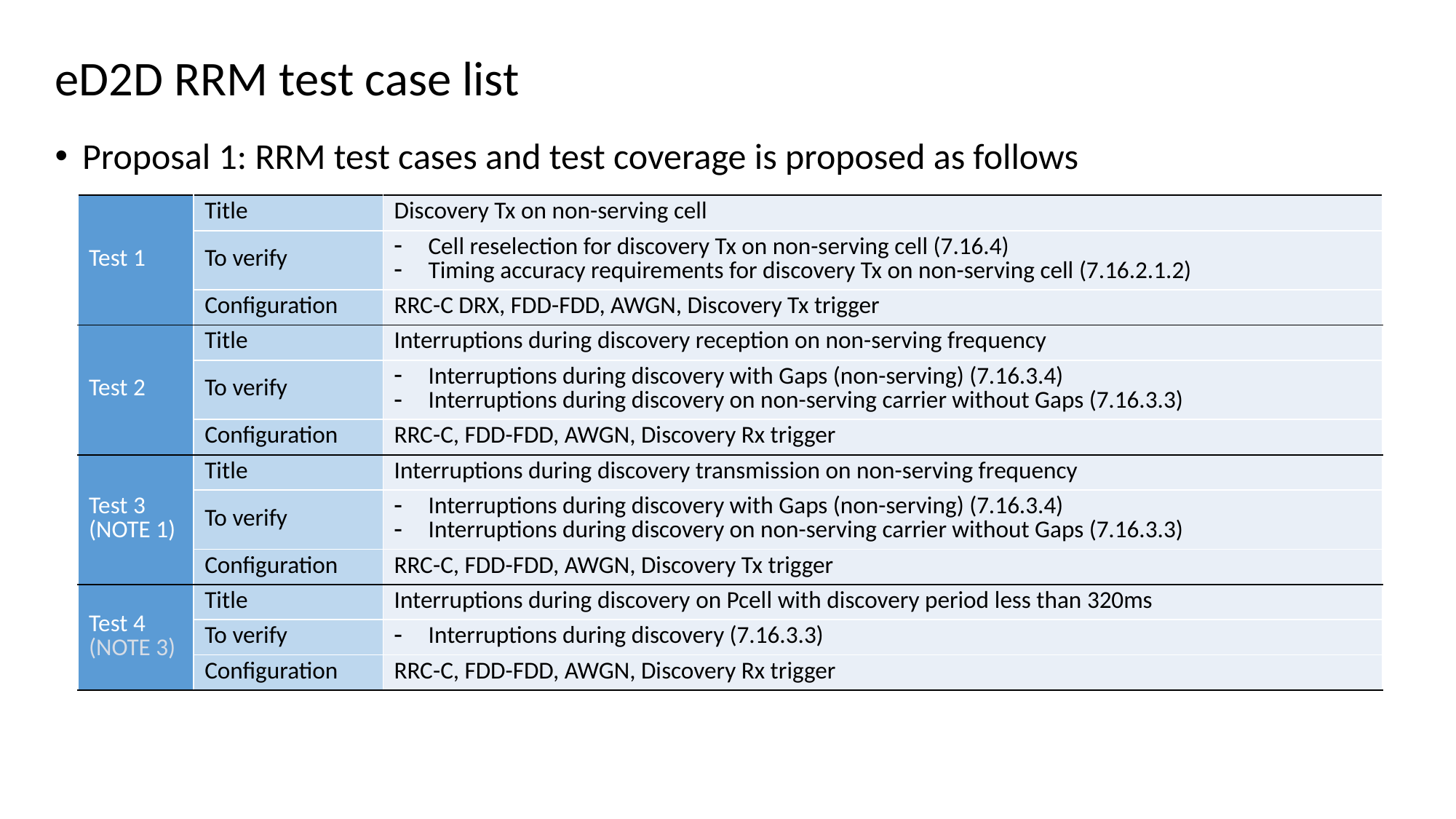

# eD2D RRM test case list
Proposal 1: RRM test cases and test coverage is proposed as follows
| Test 1 | Title | Discovery Tx on non-serving cell |
| --- | --- | --- |
|  | To verify | Cell reselection for discovery Tx on non-serving cell (7.16.4) Timing accuracy requirements for discovery Tx on non-serving cell (7.16.2.1.2) |
|  | Configuration | RRC-C DRX, FDD-FDD, AWGN, Discovery Tx trigger |
| Test 2 | Title | Interruptions during discovery reception on non-serving frequency |
|  | To verify | Interruptions during discovery with Gaps (non-serving) (7.16.3.4) Interruptions during discovery on non-serving carrier without Gaps (7.16.3.3) |
|  | Configuration | RRC-C, FDD-FDD, AWGN, Discovery Rx trigger |
| Test 3 (NOTE 1) | Title | Interruptions during discovery transmission on non-serving frequency |
|  | To verify | Interruptions during discovery with Gaps (non-serving) (7.16.3.4) Interruptions during discovery on non-serving carrier without Gaps (7.16.3.3) |
|  | Configuration | RRC-C, FDD-FDD, AWGN, Discovery Tx trigger |
| Test 4 (NOTE 3) | Title | Interruptions during discovery on Pcell with discovery period less than 320ms |
|  | To verify | Interruptions during discovery (7.16.3.3) |
|  | Configuration | RRC-C, FDD-FDD, AWGN, Discovery Rx trigger |